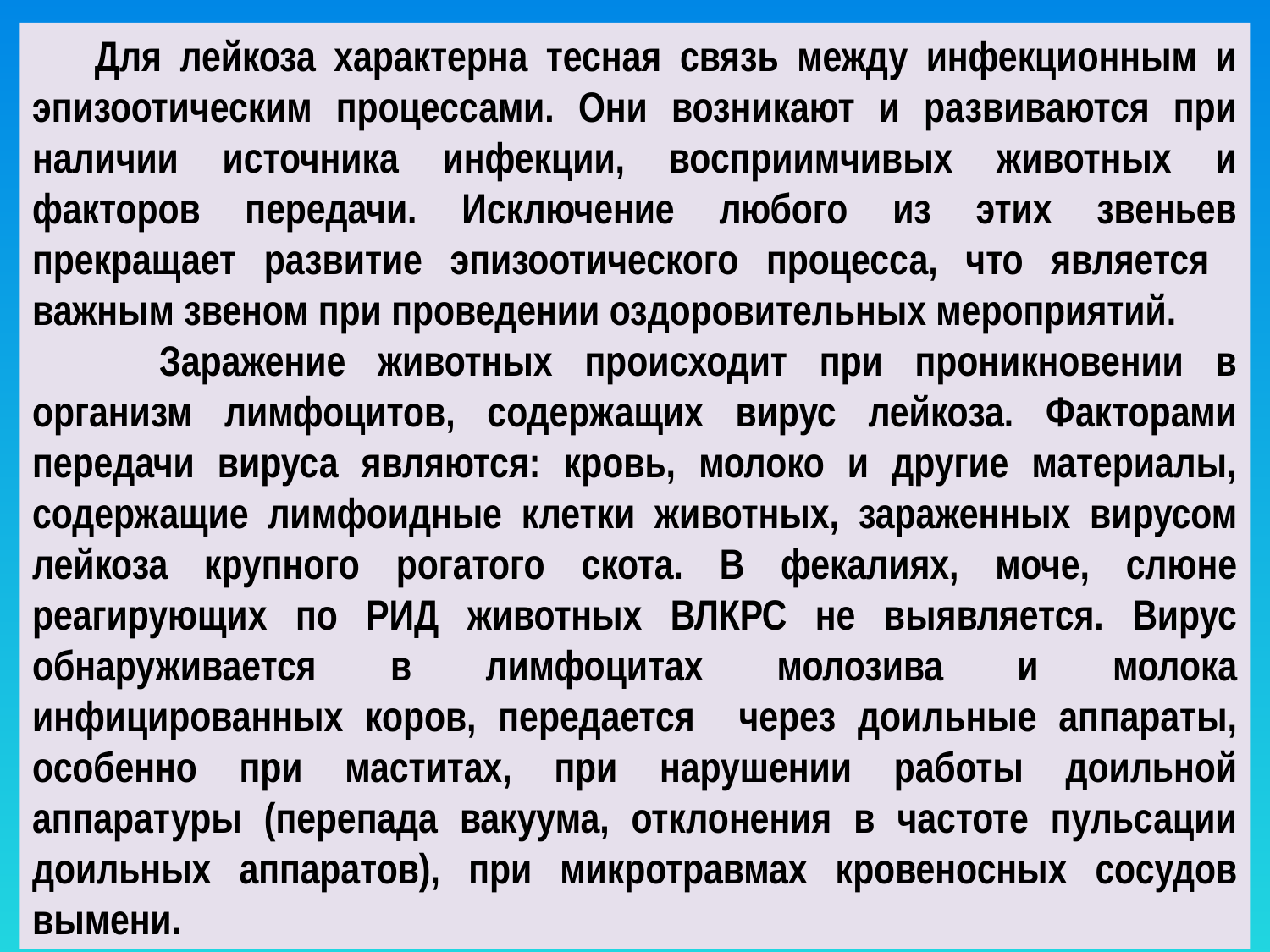

Для лейкоза характерна тесная связь между инфекционным и эпизоотическим процессами. Они возникают и развиваются при наличии источника инфекции, восприимчивых животных и факторов передачи. Исключение любого из этих звеньев прекращает развитие эпизоотического процесса, что является  важным звеном при проведении оздоровительных мероприятий.
	Заражение животных происходит при проникновении в организм лимфоцитов, содержащих вирус лейкоза. Факторами передачи вируса являются: кровь, молоко и другие материалы, содержащие лимфоидные клетки животных, зараженных вирусом лейкоза крупного рогатого скота. В фекалиях, моче, слюне реагирующих по РИД животных ВЛКРС не выявляется. Вирус обнаруживается в лимфоцитах молозива и молока инфицированных коров, передается  через доильные аппараты, особенно при маститах, при нарушении работы доильной аппаратуры (перепада вакуума, отклонения в частоте пульсации доильных аппаратов), при микротравмах кровеносных сосудов вымени.